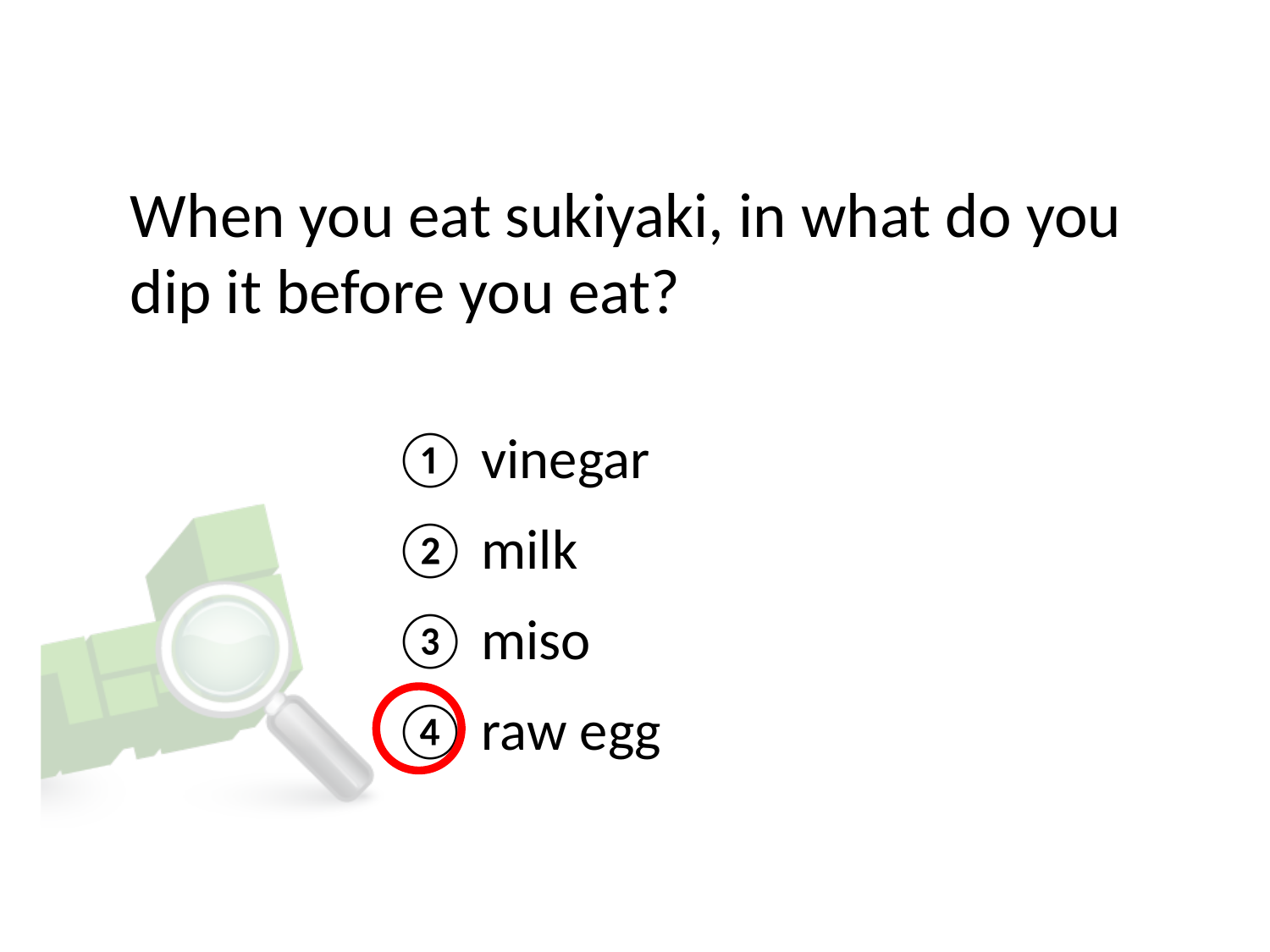

# When you eat sukiyaki, in what do you dip it before you eat?
① vinegar
② milk
③ miso
④ raw egg